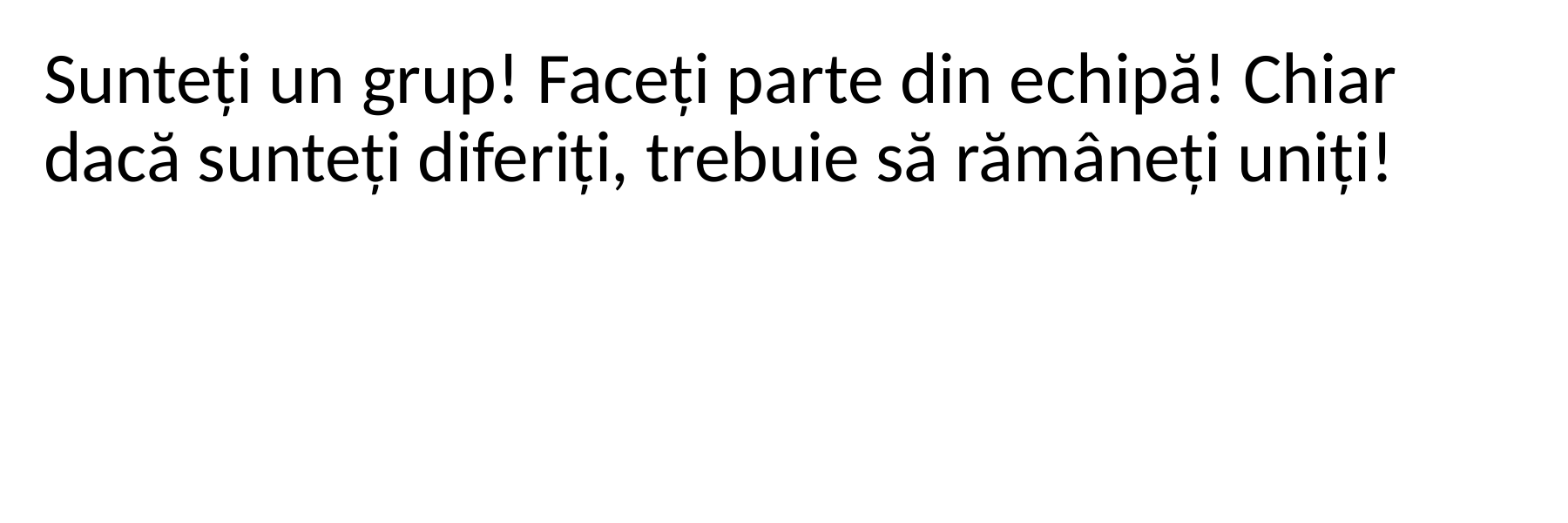

Sunteți un grup! Faceți parte din echipă! Chiar dacă sunteți diferiți, trebuie să rămâneți uniți!